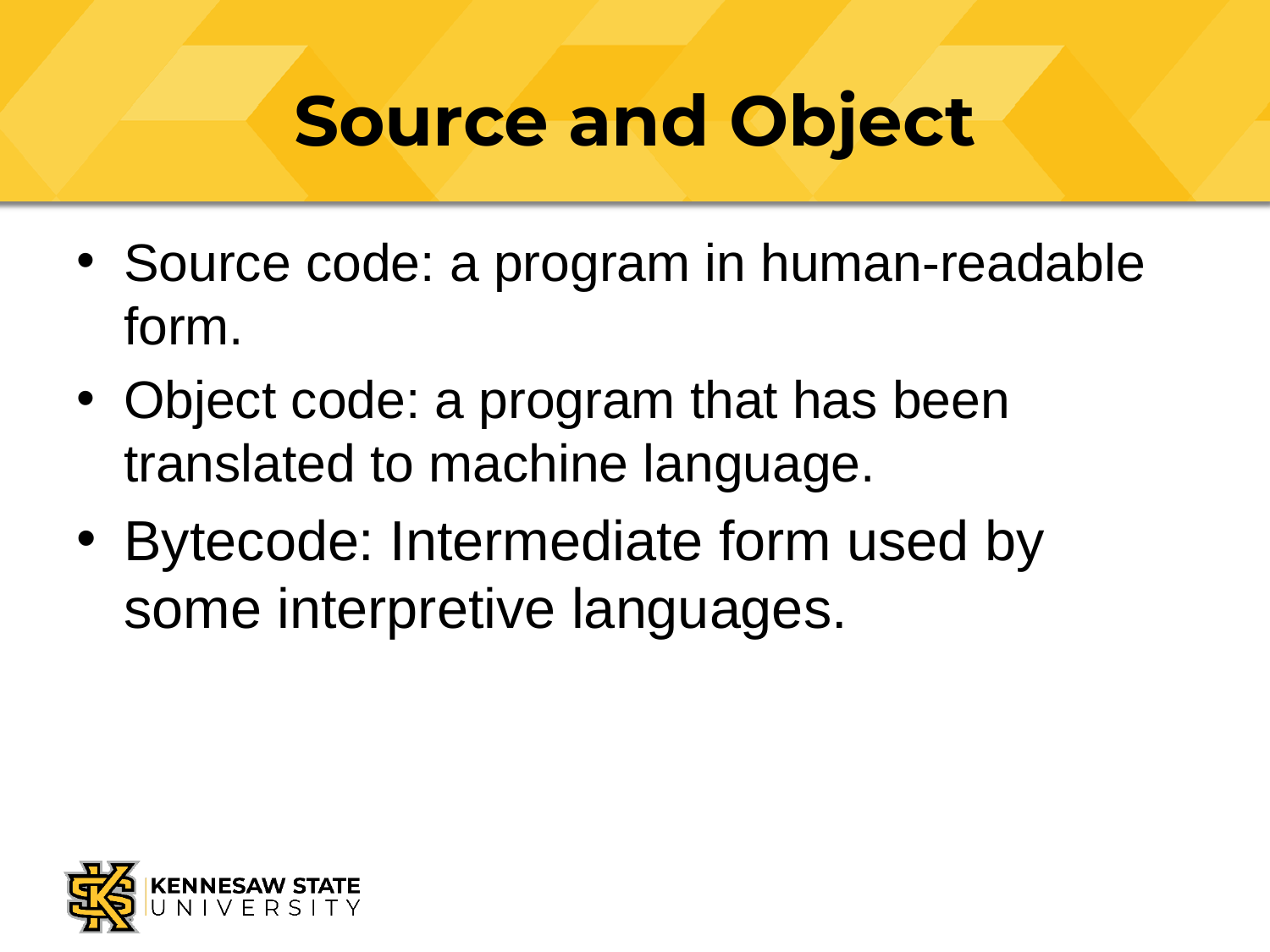

# Source and Object
Source code: a program in human-readable form.
Object code: a program that has been translated to machine language.
Bytecode: Intermediate form used by some interpretive languages.